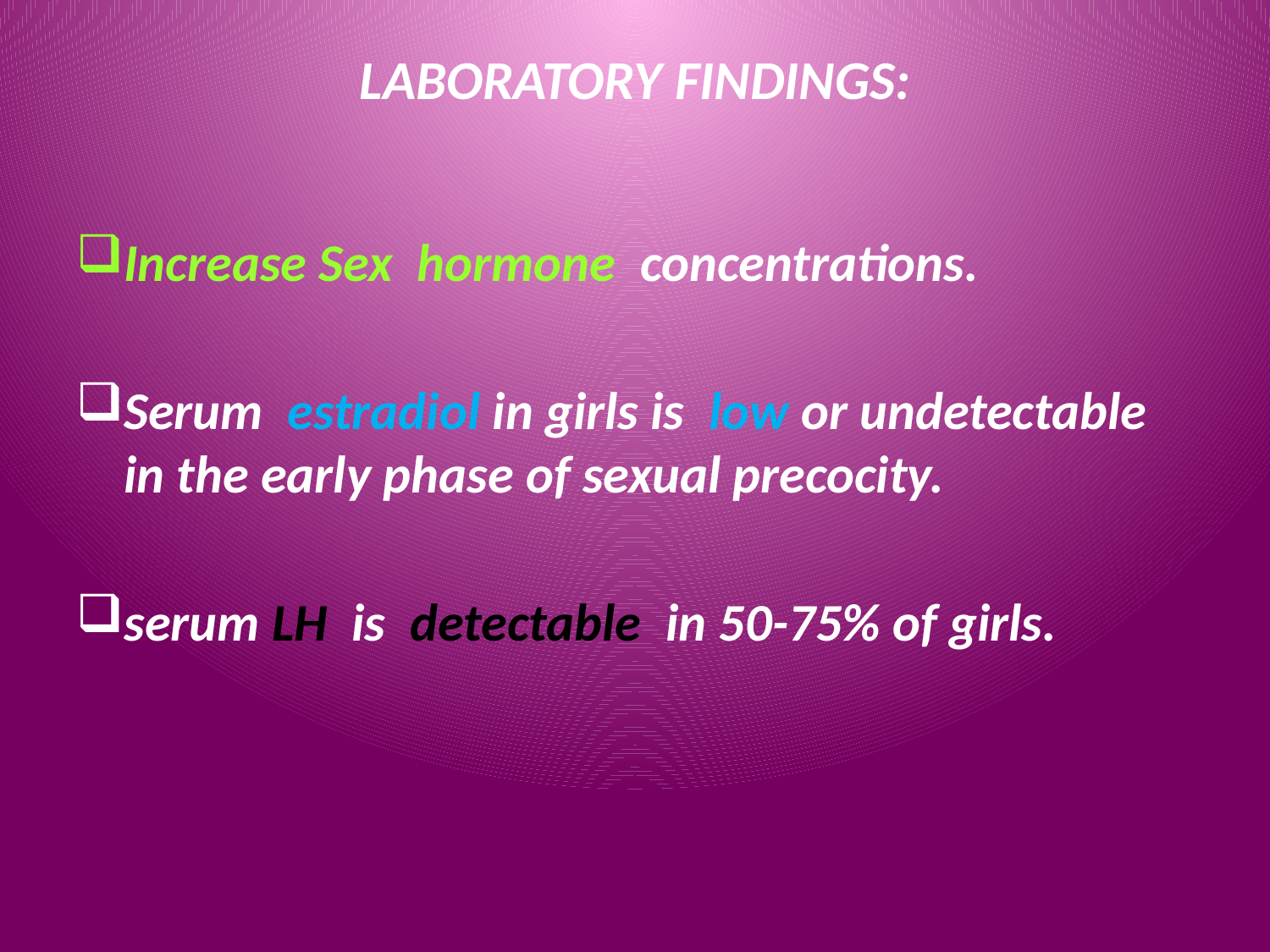

# LABORATORY FINDINGS:
Increase Sex  hormone  concentrations.

Serum  estradiol in girls is  low or undetectable in the early phase of sexual precocity.

serum LH  is  detectable  in 50-75% of girls.